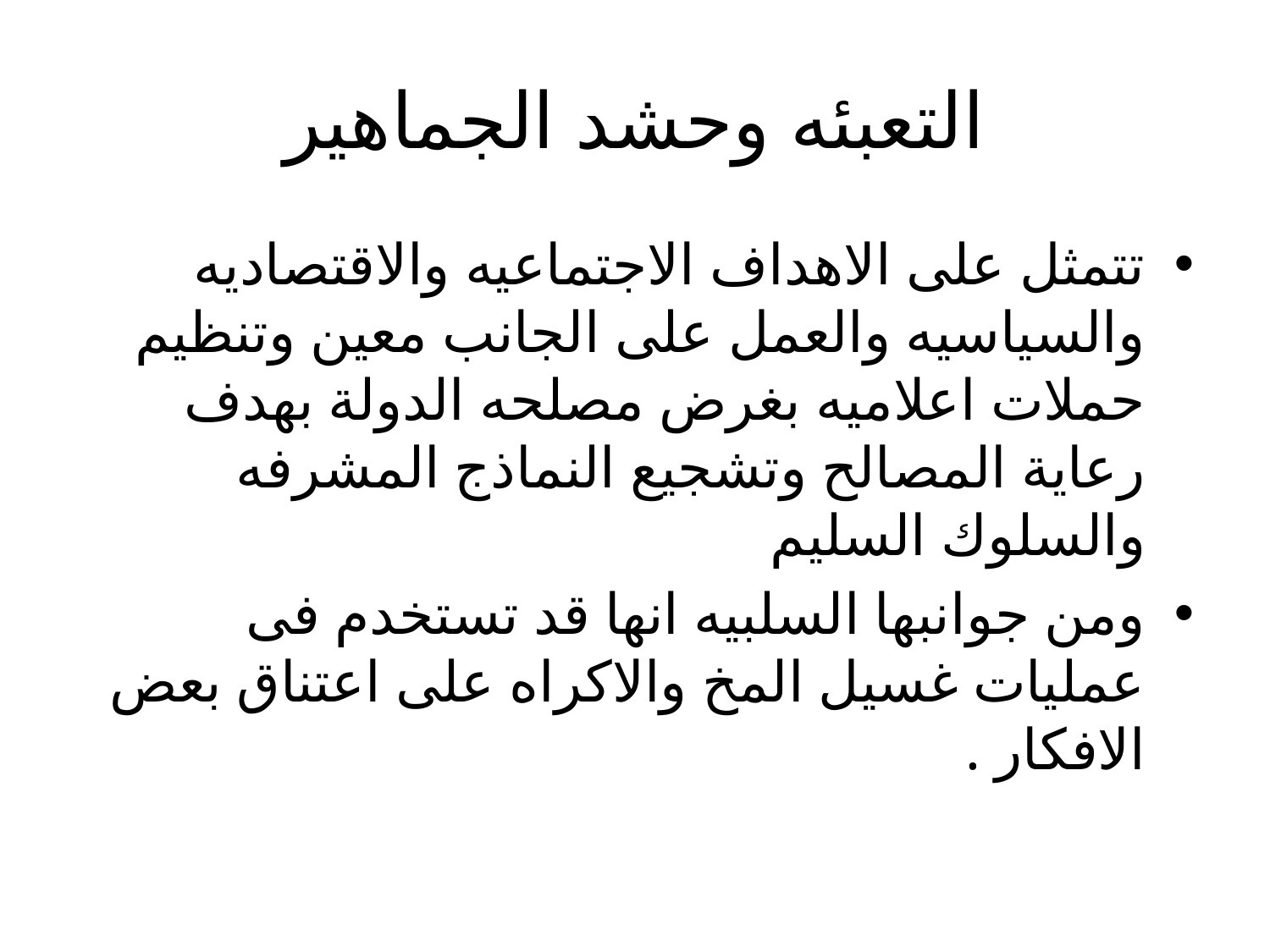

# التعبئه وحشد الجماهير
تتمثل على الاهداف الاجتماعيه والاقتصاديه والسياسيه والعمل على الجانب معين وتنظيم حملات اعلاميه بغرض مصلحه الدولة بهدف رعاية المصالح وتشجيع النماذج المشرفه والسلوك السليم
ومن جوانبها السلبيه انها قد تستخدم فى عمليات غسيل المخ والاكراه على اعتناق بعض الافكار .